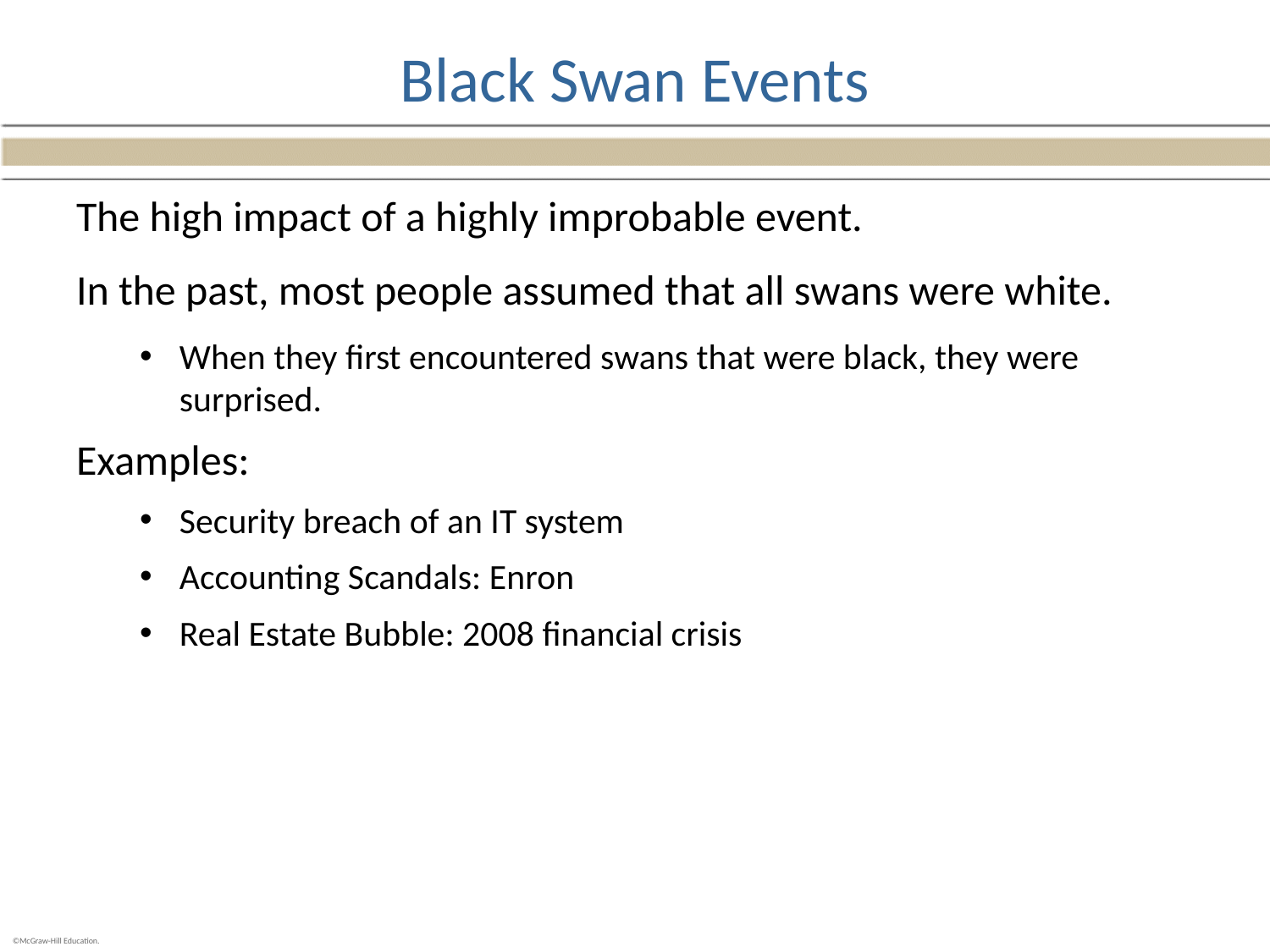

# Black Swan Events
The high impact of a highly improbable event.
In the past, most people assumed that all swans were white.
When they first encountered swans that were black, they were surprised.
Examples:
Security breach of an IT system
Accounting Scandals: Enron
Real Estate Bubble: 2008 financial crisis